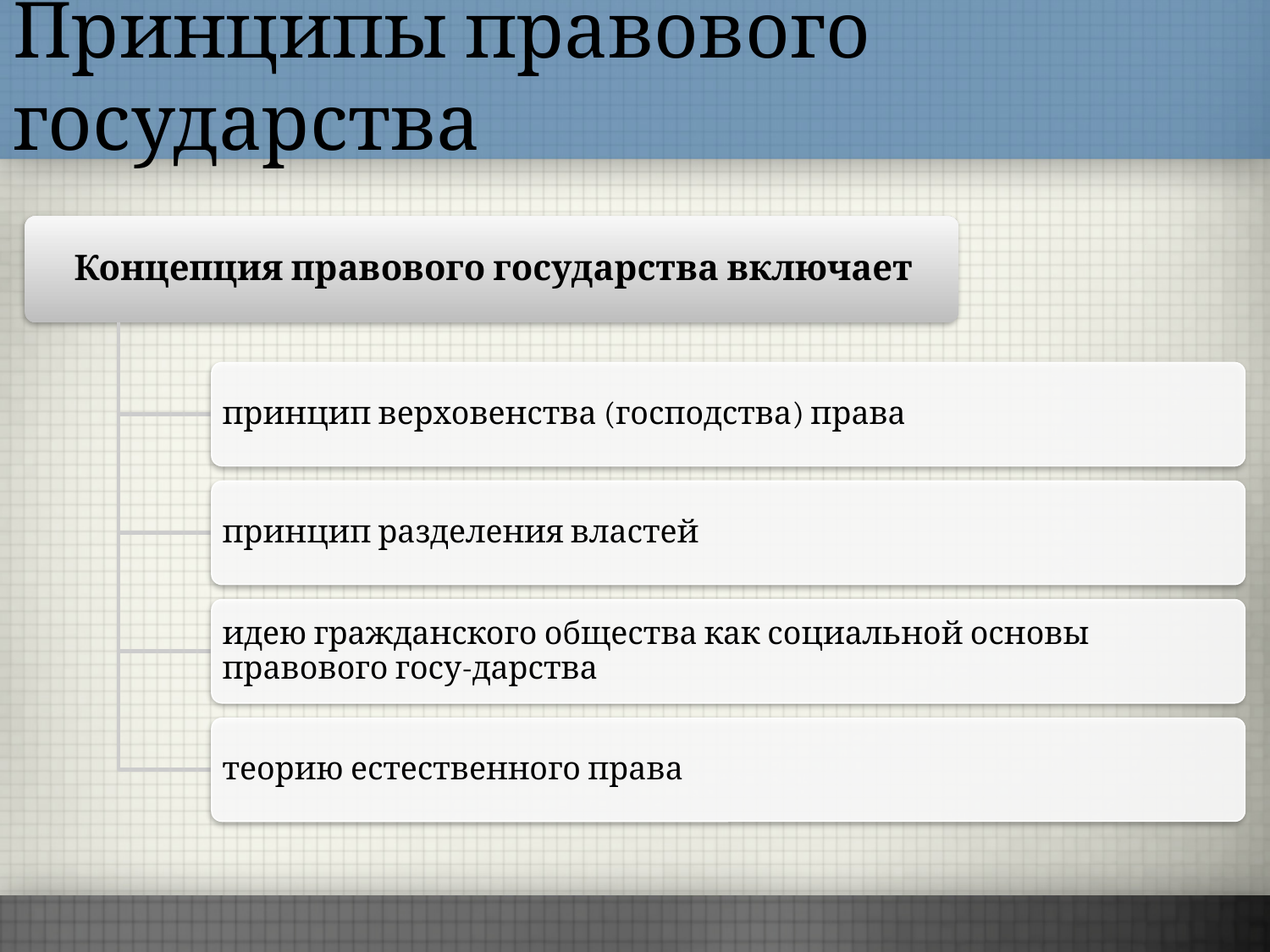

# Принципы правового государства
Концепция правового государства включает
принцип верховенства (господства) права
принцип разделения властей
идею гражданского общества как социальной основы правового госу-дарства
теорию естественного права